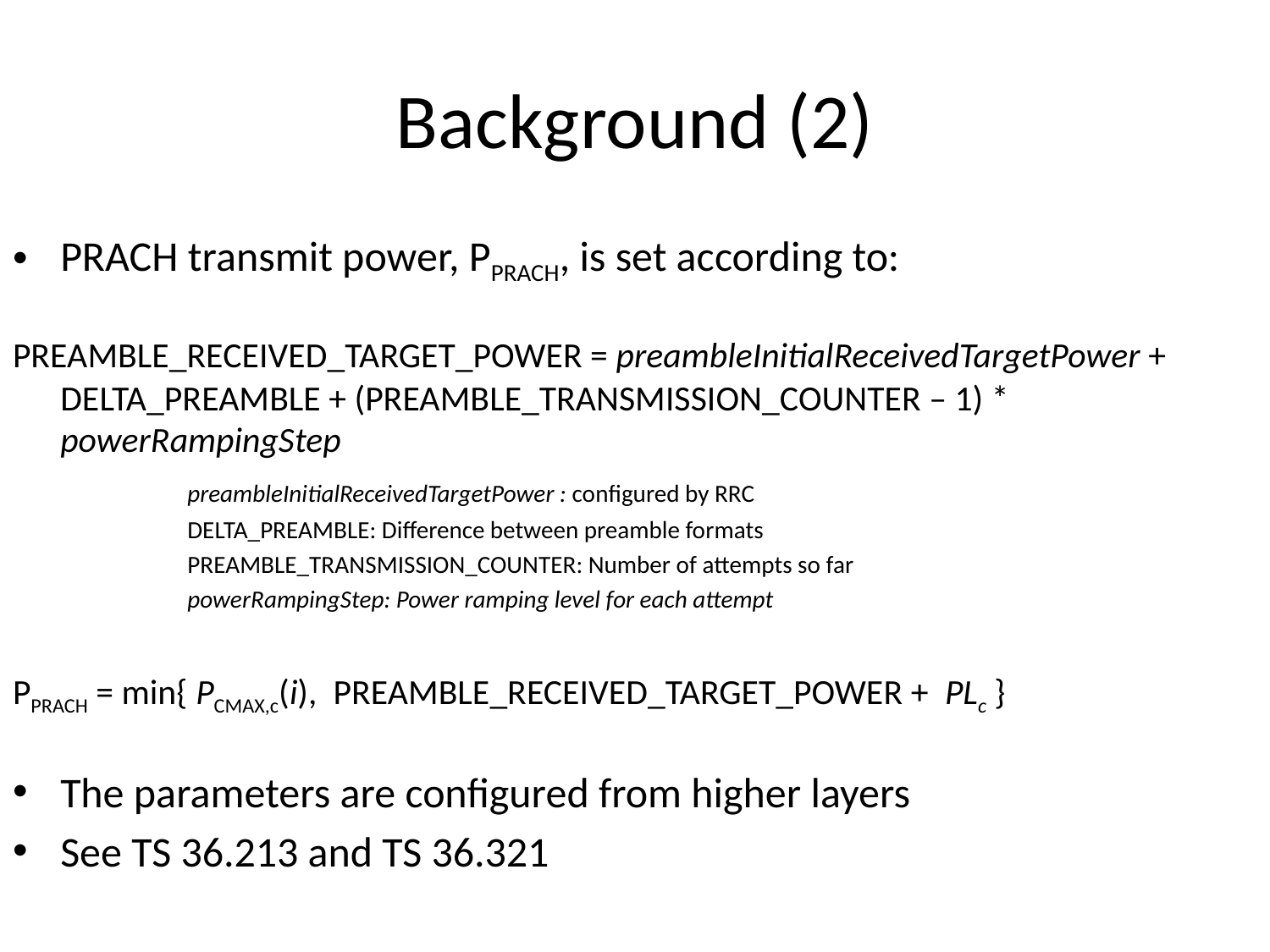

# Background (2)
PRACH transmit power, PPRACH, is set according to:

PREAMBLE_RECEIVED_TARGET_POWER = preambleInitialReceivedTargetPower + DELTA_PREAMBLE + (PREAMBLE_TRANSMISSION_COUNTER – 1) * powerRampingStep
		preambleInitialReceivedTargetPower : configured by RRC
		DELTA_PREAMBLE: Difference between preamble formats
		PREAMBLE_TRANSMISSION_COUNTER: Number of attempts so far
		powerRampingStep: Power ramping level for each attempt

PPRACH = min{ PCMAX,c(i),  PREAMBLE_RECEIVED_TARGET_POWER +  PLc }

The parameters are configured from higher layers
See TS 36.213 and TS 36.321